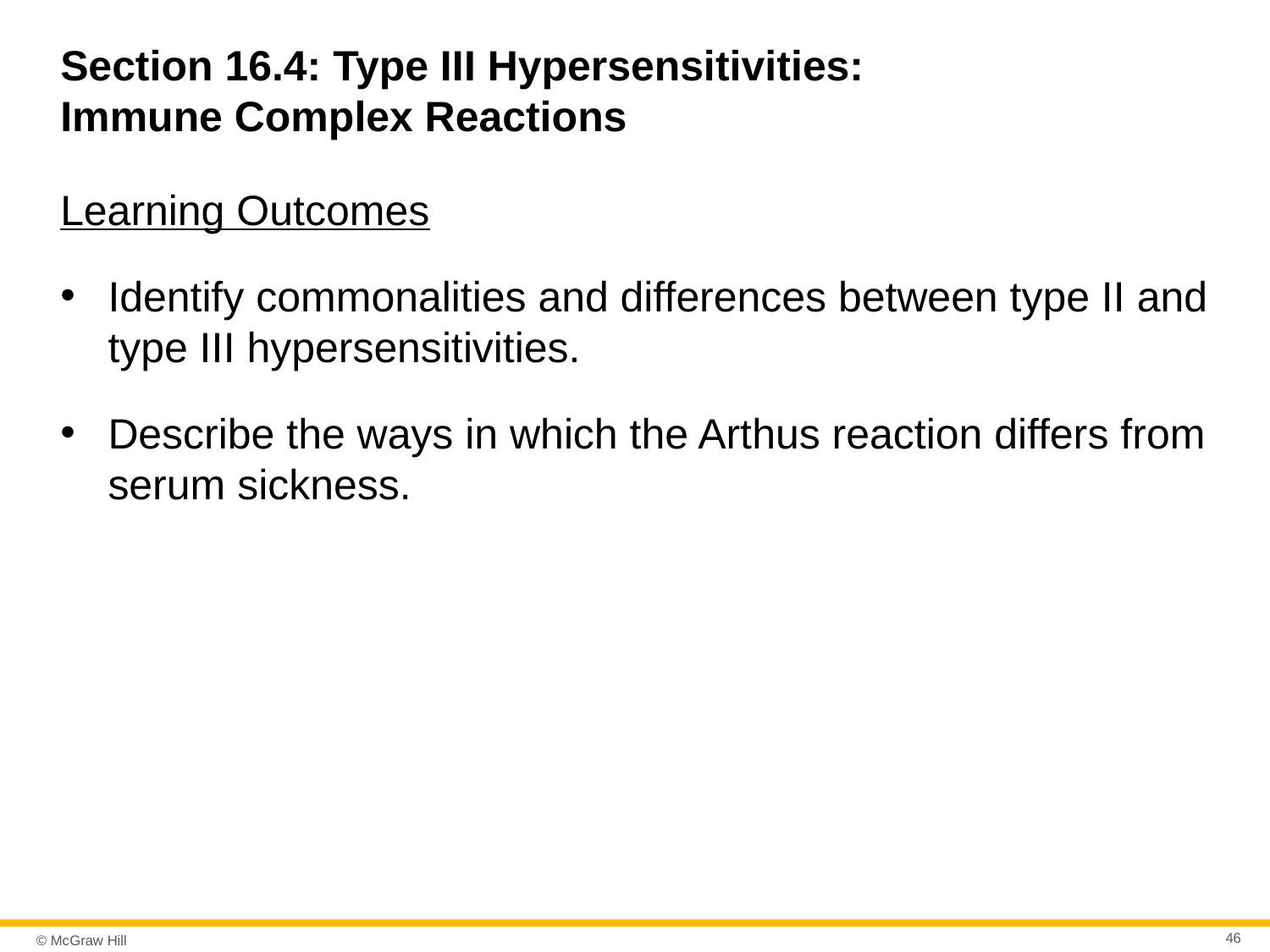

# Section 16.4: Type III Hypersensitivities: Immune Complex Reactions
Learning Outcomes
Identify commonalities and differences between type II and type III hypersensitivities.
Describe the ways in which the Arthus reaction differs from serum sickness.